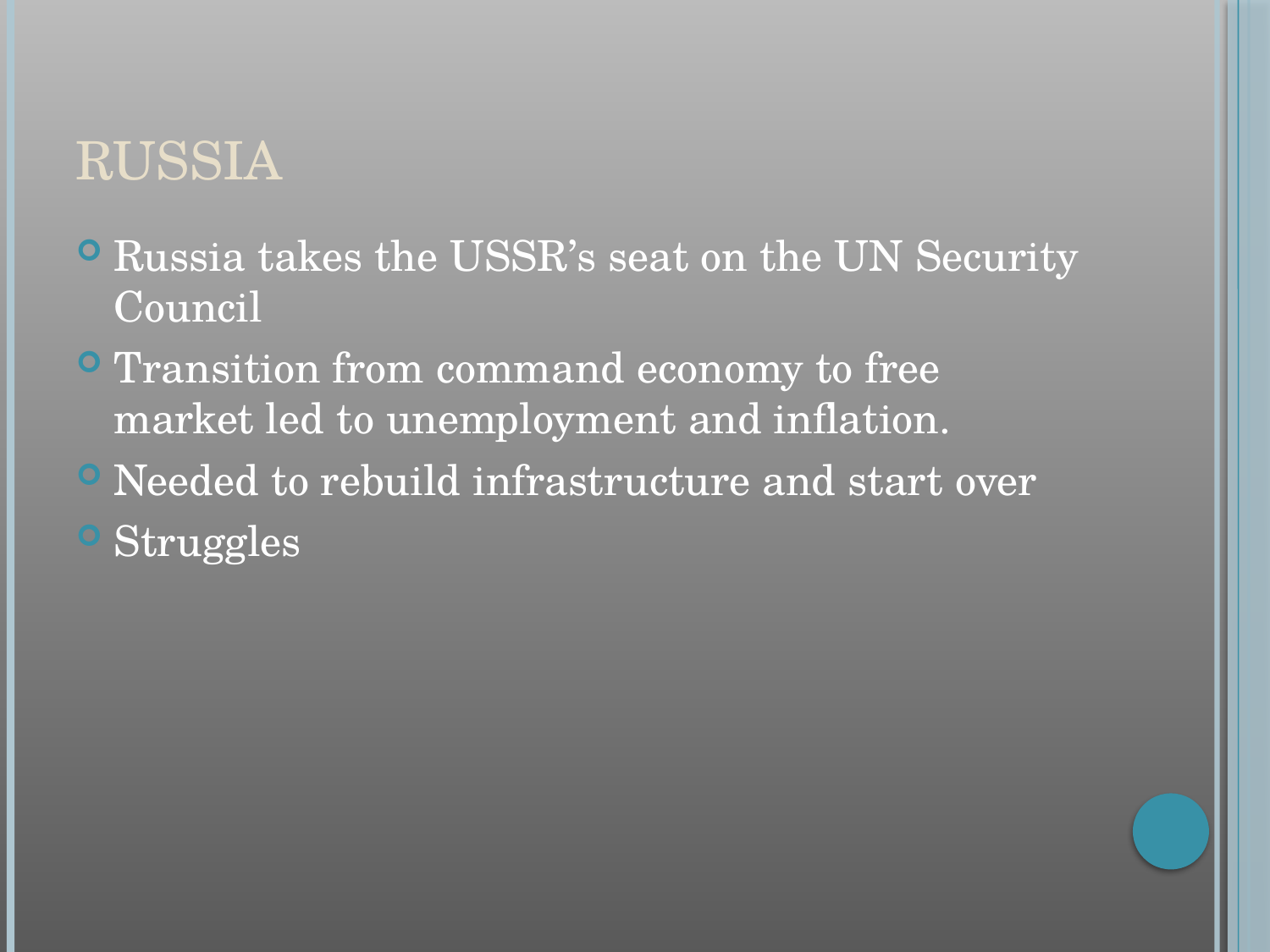

# Russia
Russia takes the USSR’s seat on the UN Security Council
Transition from command economy to free market led to unemployment and inflation.
Needed to rebuild infrastructure and start over
Struggles